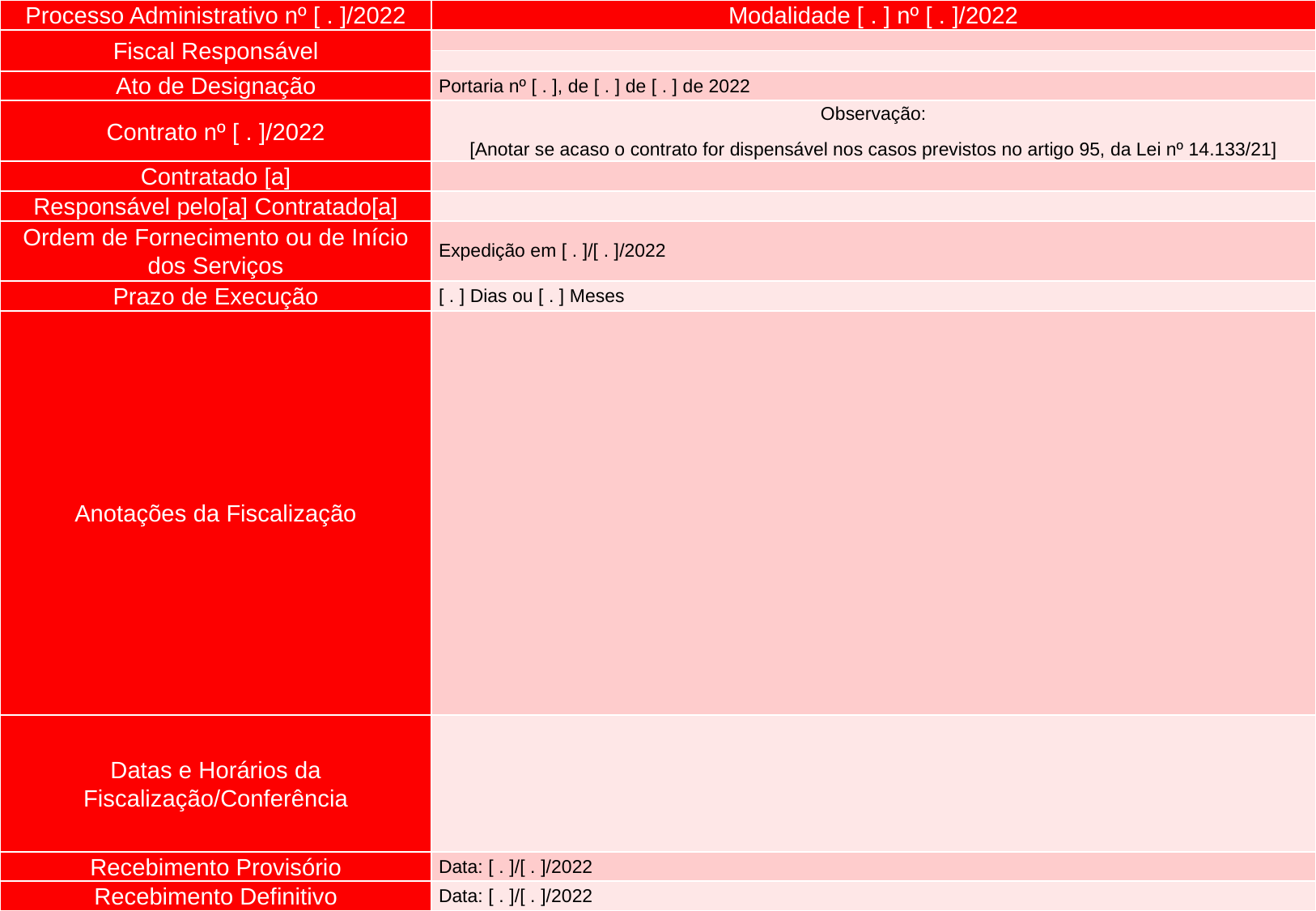

| Processo Administrativo nº [ . ]/2022 | Modalidade [ . ] nº [ . ]/2022 |
| --- | --- |
| Fiscal Responsável |  |
|  |  |
| Ato de Designação | Portaria nº [ . ], de [ . ] de [ . ] de 2022 |
| Contrato nº [ . ]/2022 | Observação: [Anotar se acaso o contrato for dispensável nos casos previstos no artigo 95, da Lei nº 14.133/21] |
| Contratado [a] |  |
| Responsável pelo[a] Contratado[a] |  |
| Ordem de Fornecimento ou de Início dos Serviços | Expedição em [ . ]/[ . ]/2022 |
| Prazo de Execução | [ . ] Dias ou [ . ] Meses |
| Anotações da Fiscalização |  |
| Datas e Horários da Fiscalização/Conferência |  |
| Recebimento Provisório | Data: [ . ]/[ . ]/2022 |
| Recebimento Definitivo | Data: [ . ]/[ . ]/2022 |